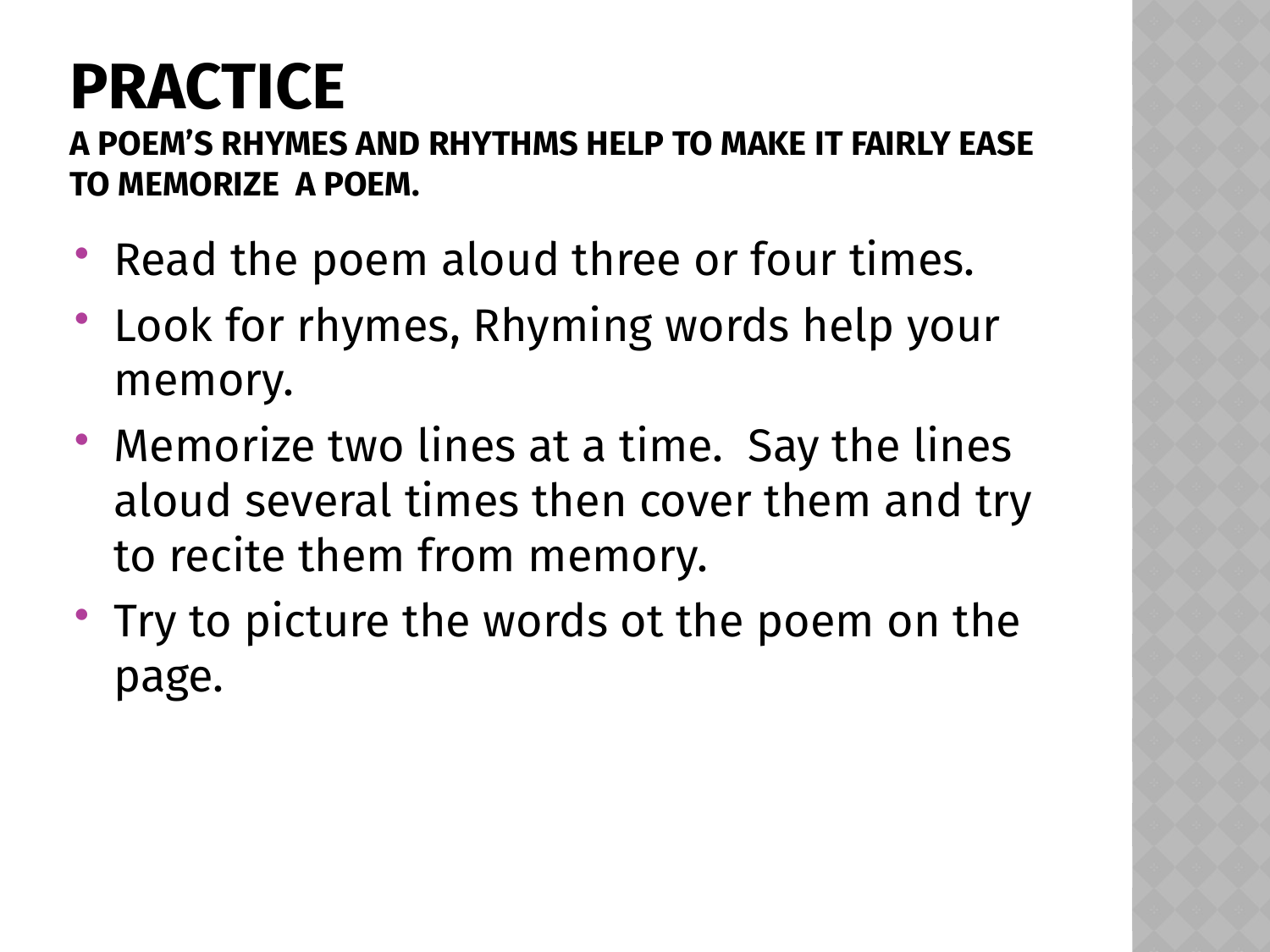

# Practice A poem’s rhymes and rhythms help to make it fairly ease to memorize  a poem.
Read the poem aloud three or four times.
Look for rhymes, Rhyming words help your memory.
Memorize two lines at a time.  Say the lines aloud several times then cover them and try to recite them from memory.
Try to picture the words ot the poem on the page.